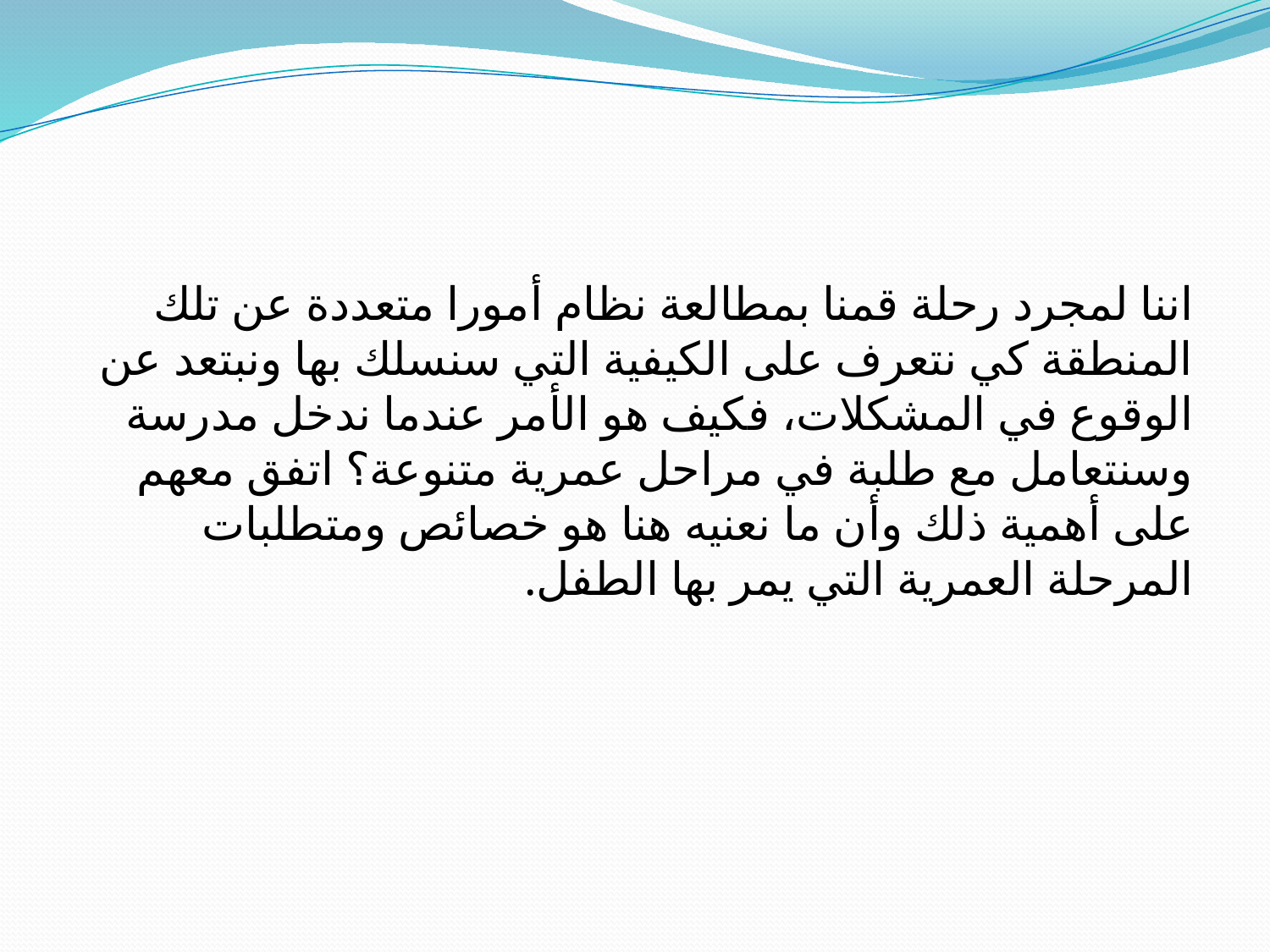

اننا لمجرد رحلة قمنا بمطالعة نظام أمورا متعددة عن تلك المنطقة كي نتعرف على الكيفية التي سنسلك بها ونبتعد عن الوقوع في المشكلات، فكيف هو الأمر عندما ندخل مدرسة وسنتعامل مع طلبة في مراحل عمرية متنوعة؟ اتفق معهم على أهمية ذلك وأن ما نعنيه هنا هو خصائص ومتطلبات المرحلة العمرية التي يمر بها الطفل.